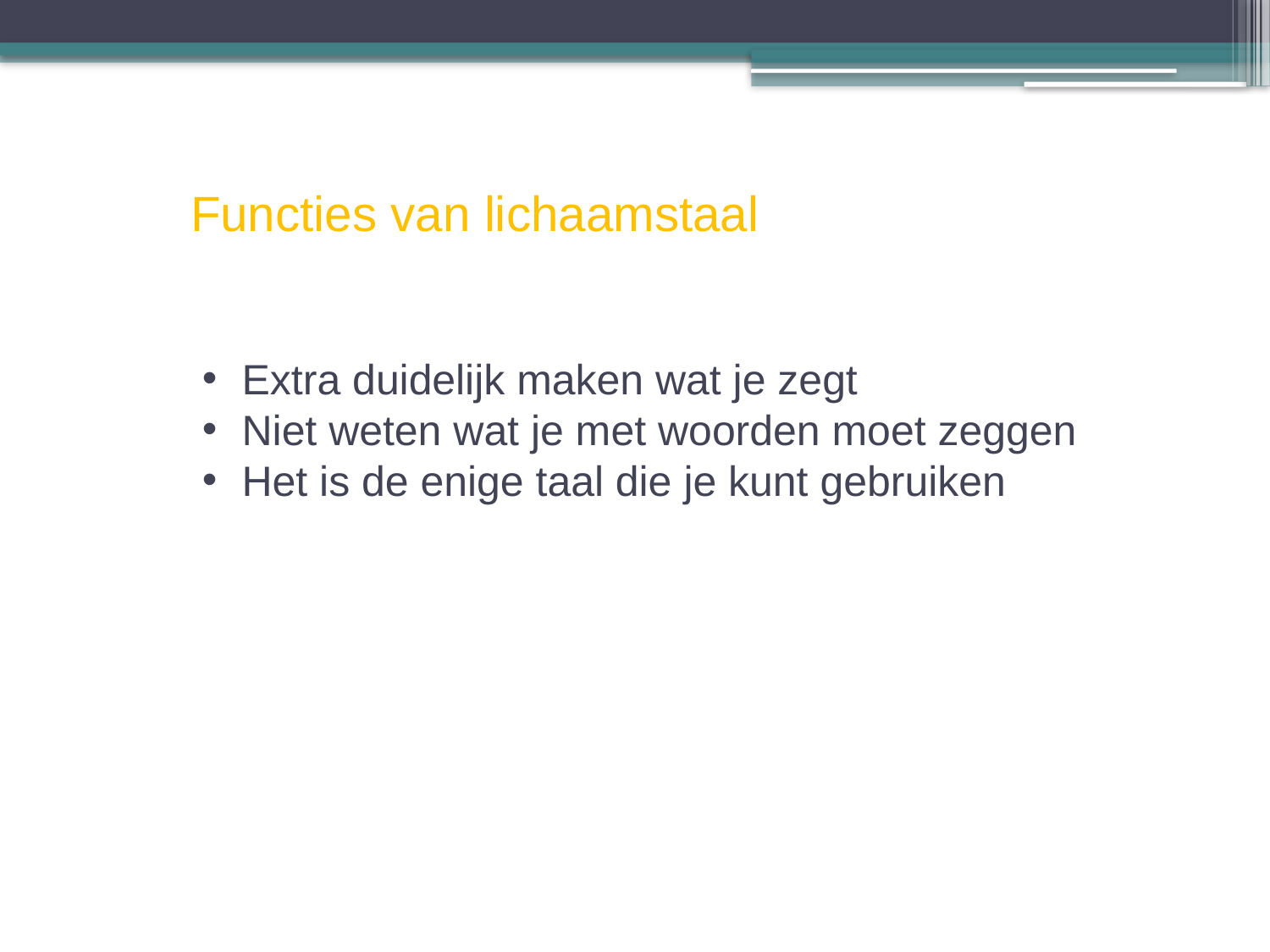

Functies van lichaamstaal
Extra duidelijk maken wat je zegt
Niet weten wat je met woorden moet zeggen
Het is de enige taal die je kunt gebruiken